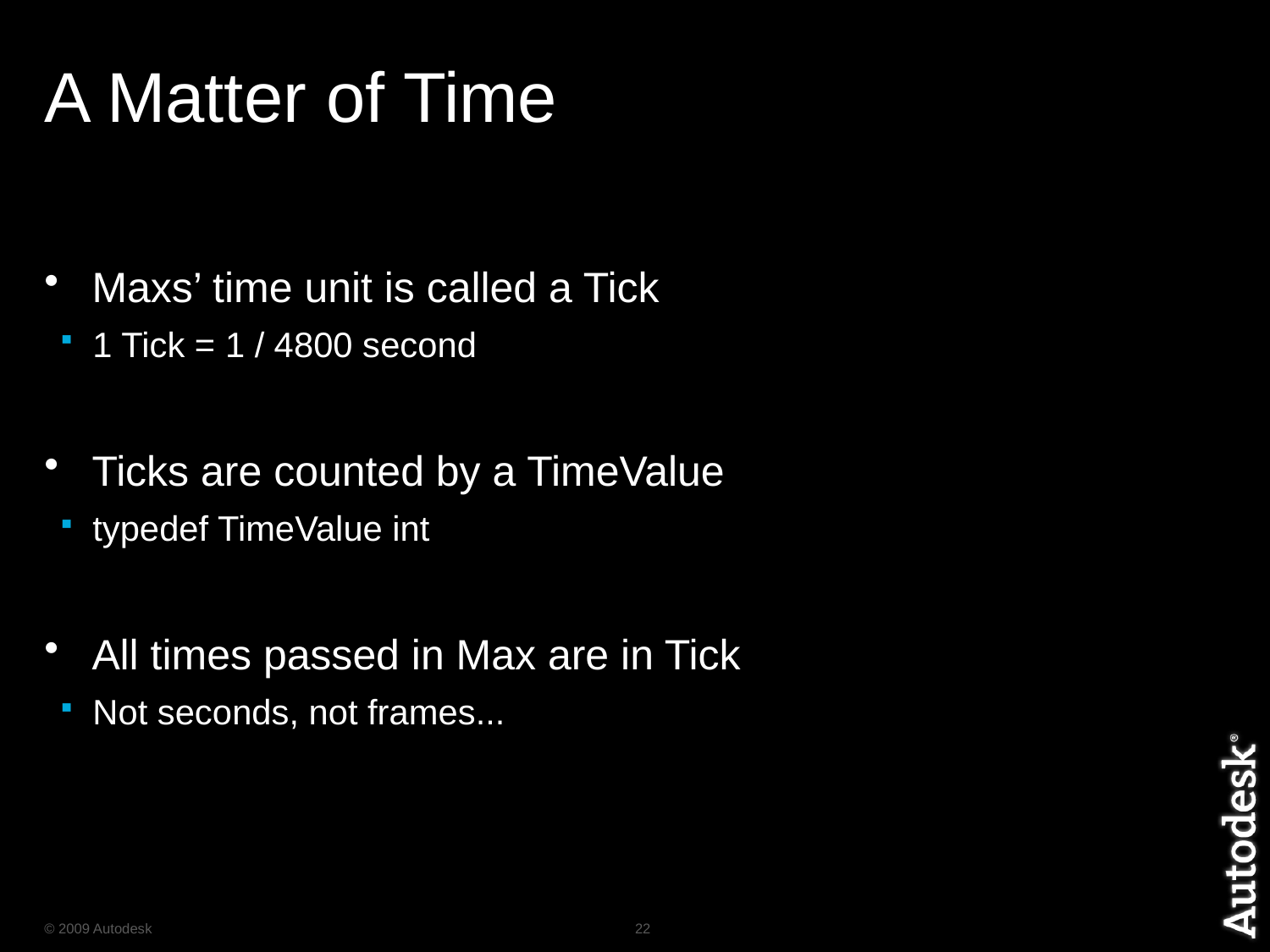

# A Matter of Time

Maxs’ time unit is called a Tick
1 Tick = 1 / 4800 second

Ticks are counted by a TimeValue
typedef TimeValue int

All times passed in Max are in Tick
Not seconds, not frames...